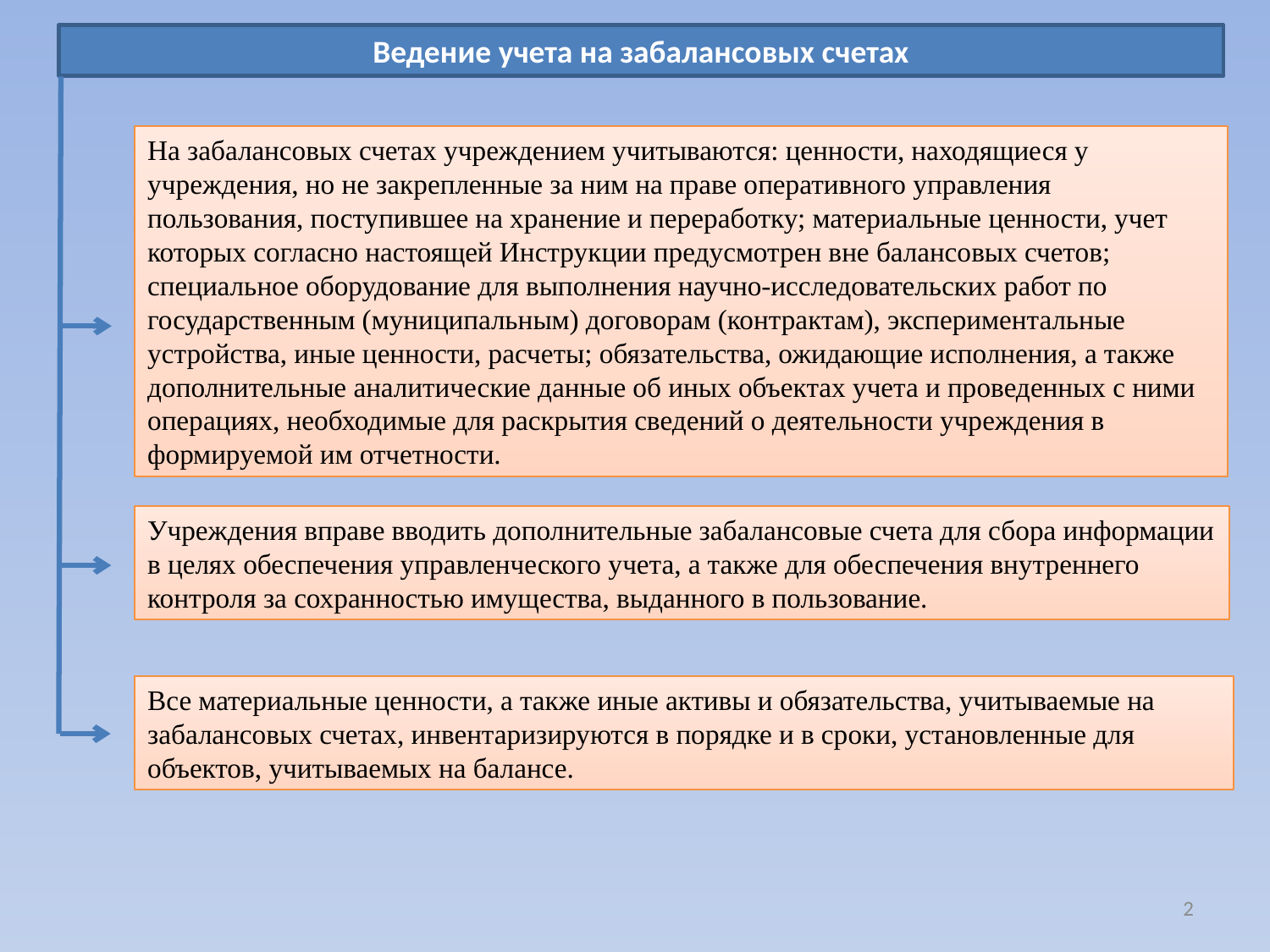

Ведение учета на забалансовых счетах

На забалансовых счетах учреждением учитываются: ценности, находящиеся у учреждения, но не закрепленные за ним на праве оперативного управления пользования, поступившее на хранение и переработку; материальные ценности, учет которых согласно настоящей Инструкции предусмотрен вне балансовых счетов; специальное оборудование для выполнения научно-исследовательских работ по государственным (муниципальным) договорам (контрактам), экспериментальные устройства, иные ценности, расчеты; обязательства, ожидающие исполнения, а также дополнительные аналитические данные об иных объектах учета и проведенных с ними операциях, необходимые для раскрытия сведений о деятельности учреждения в формируемой им отчетности.
Учреждения вправе вводить дополнительные забалансовые счета для сбора информации в целях обеспечения управленческого учета, а также для обеспечения внутреннего контроля за сохранностью имущества, выданного в пользование.
Все материальные ценности, а также иные активы и обязательства, учитываемые на забалансовых счетах, инвентаризируются в порядке и в сроки, установленные для объектов, учитываемых на балансе.
2